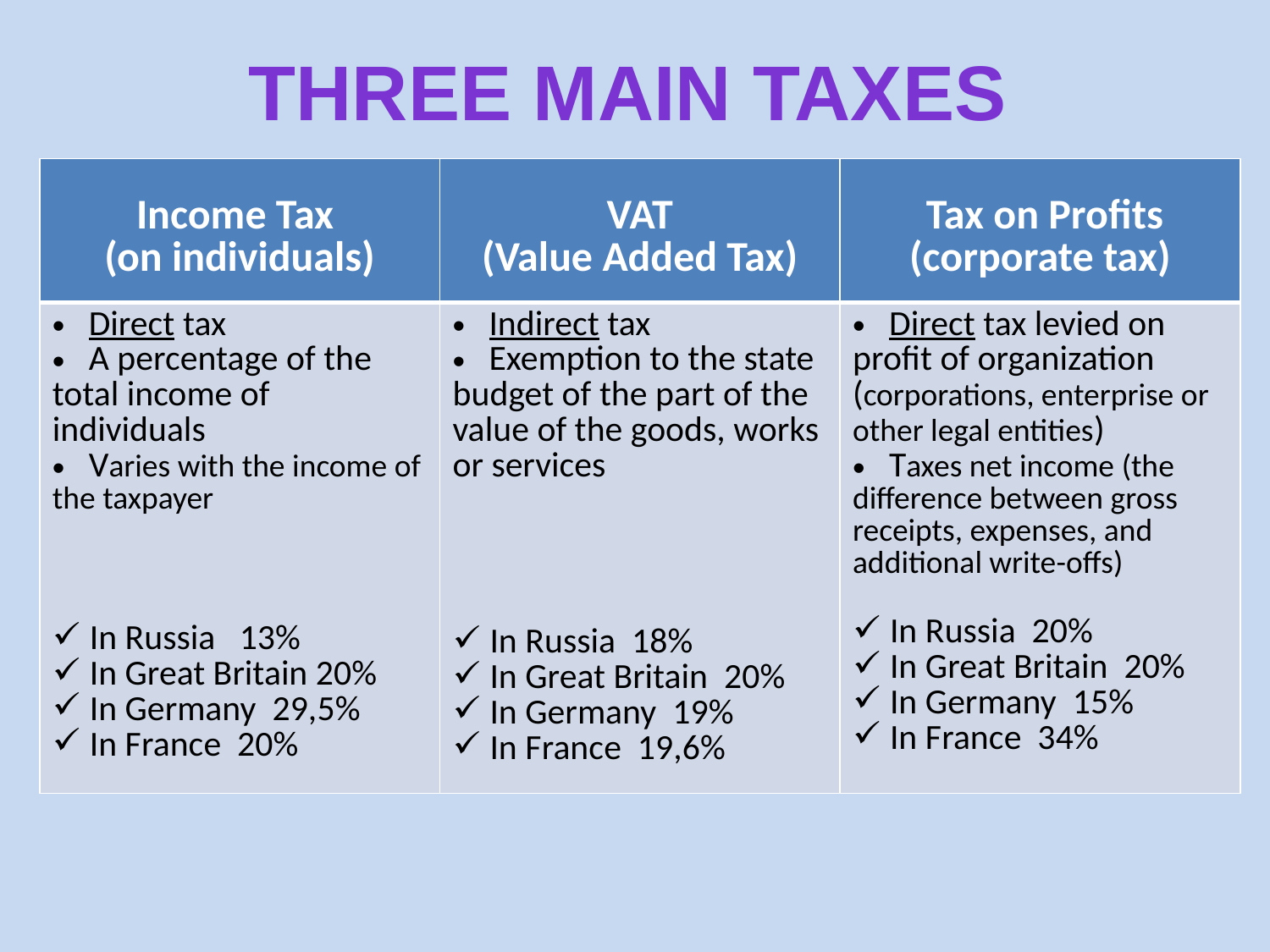

# Three main taxes
| Income Tax (on individuals) | VAT (Value Added Tax) | Tax on Profits (corporate tax) |
| --- | --- | --- |
| Direct tax A percentage of the total income of individuals Varies with the income of the taxpayer In Russia 13% In Great Britain 20% In Germany 29,5% In France 20% | Indirect tax Exemption to the state budget of the part of the value of the goods, works or services In Russia 18% In Great Britain 20% In Germany 19% In France 19,6% | Direct tax levied on profit of organization (corporations, enterprise or other legal entities) Taxes net income (the difference between gross receipts, expenses, and additional write-offs) In Russia 20% In Great Britain 20% In Germany 15% In France 34% |